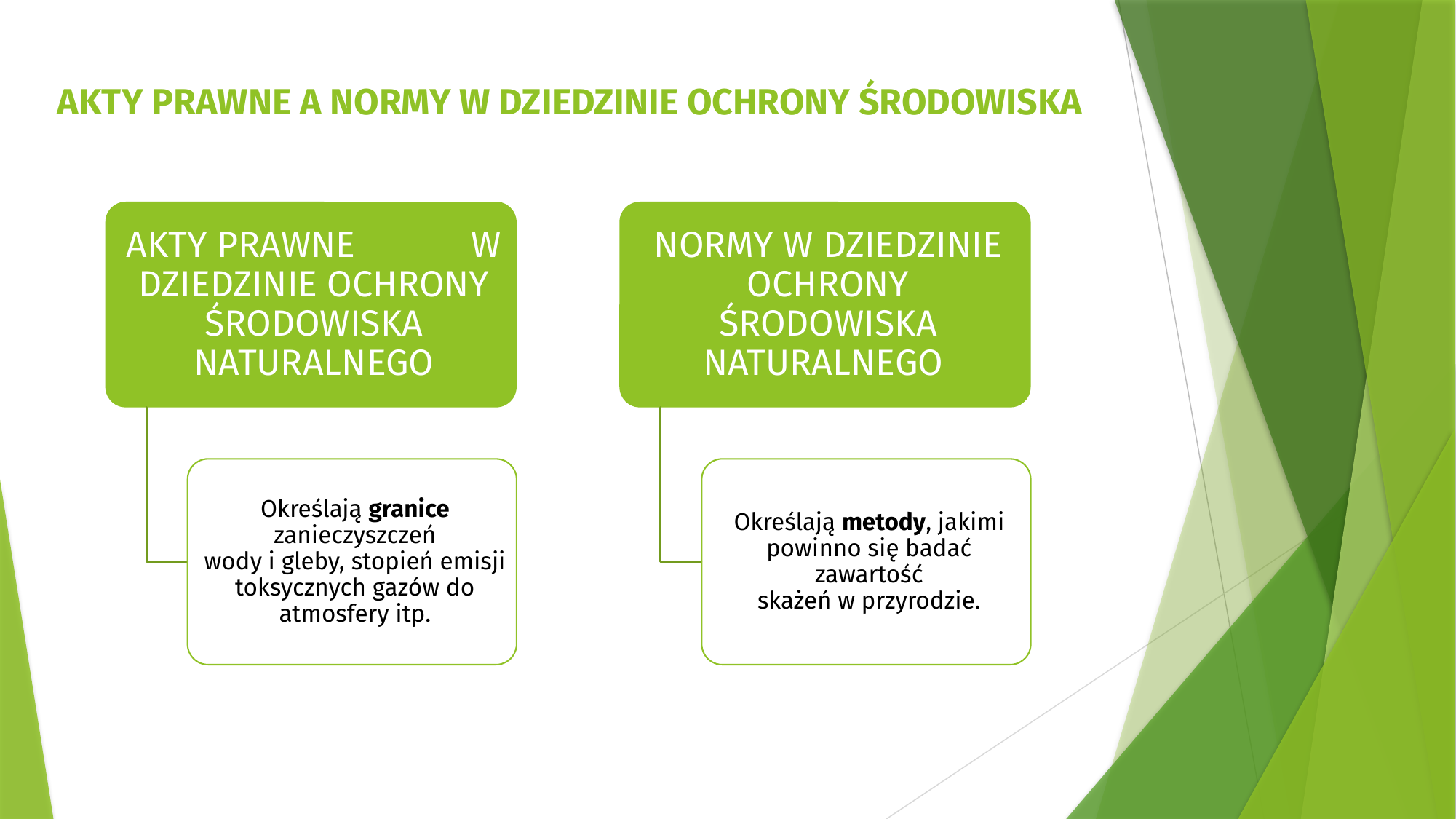

# AKTY PRAWNE A NORMY W DZIEDZINIE OCHRONY ŚRODOWISKA
AKTY PRAWNE            W DZIEDZINIE OCHRONY ŚRODOWISKA NATURALNEGO
Określają granice zanieczyszczeń wody i gleby, stopień emisji toksycznych gazów do atmosfery itp.
NORMY W DZIEDZINIE OCHRONY ŚRODOWISKA NATURALNEGO
Określają metody, jakimi powinno się badać zawartość skażeń w przyrodzie.